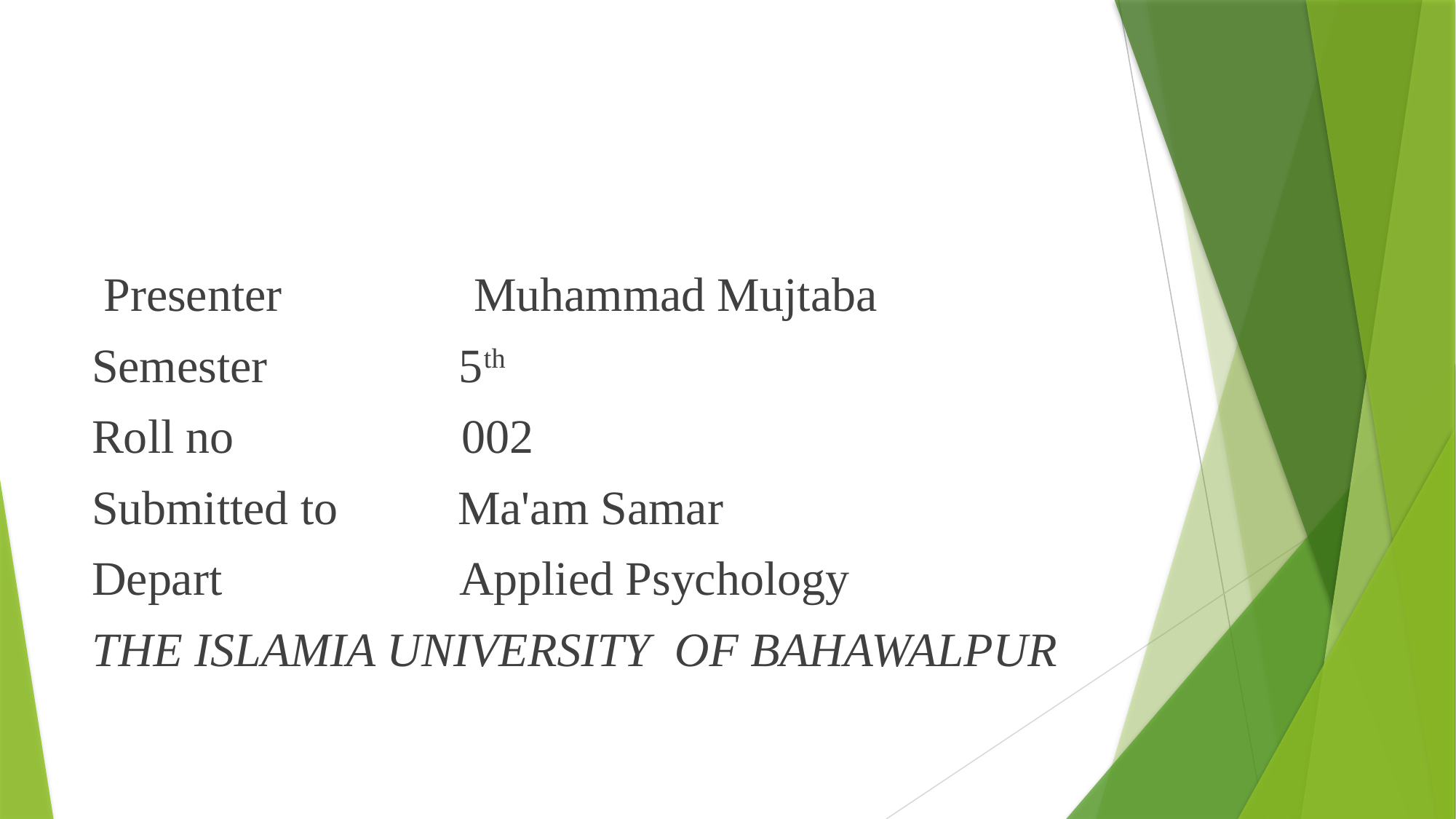

Presenter                Muhammad Mujtaba
Semester                5th
Roll no                   002
Submitted to          Ma'am Samar
Depart                    Applied Psychology
THE ISLAMIA UNIVERSITY  OF BAHAWALPUR
#